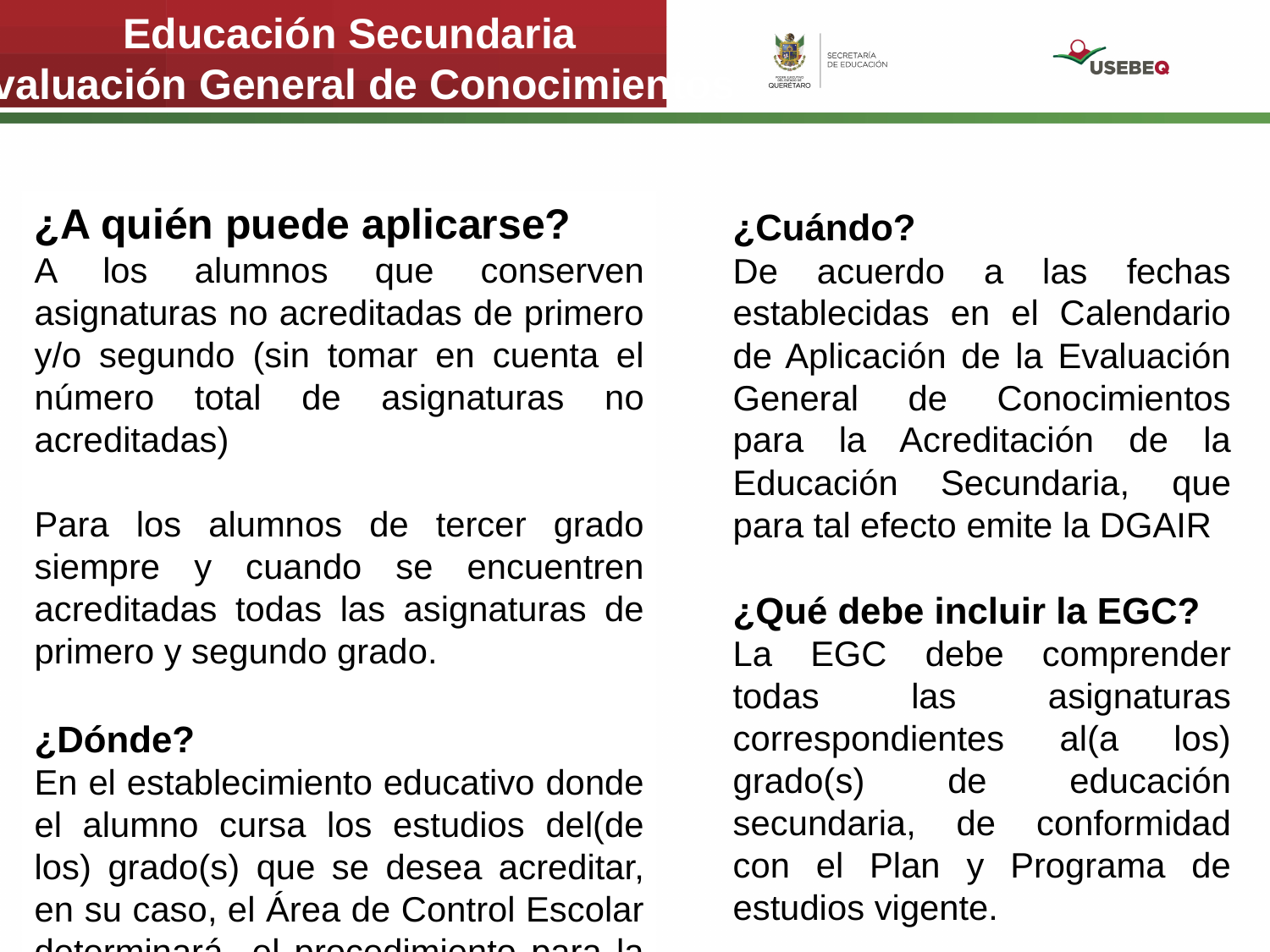

Educación Secundaria
Evaluación General de Conocimientos
¿A quién puede aplicarse?
A los alumnos que conserven asignaturas no acreditadas de primero y/o segundo (sin tomar en cuenta el número total de asignaturas no acreditadas)

Para los alumnos de tercer grado siempre y cuando se encuentren acreditadas todas las asignaturas de primero y segundo grado.

¿Dónde?
En el establecimiento educativo donde el alumno cursa los estudios del(de los) grado(s) que se desea acreditar, en su caso, el Área de Control Escolar determinará  el procedimiento para la aplicación del EGC.
¿Cuándo?
De acuerdo a las fechas establecidas en el Calendario de Aplicación de la Evaluación General de Conocimientos para la Acreditación de la Educación Secundaria, que para tal efecto emite la DGAIR

¿Qué debe incluir la EGC?
La EGC debe comprender todas las asignaturas correspondientes al(a los) grado(s) de educación secundaria, de conformidad con el Plan y Programa de estudios vigente.